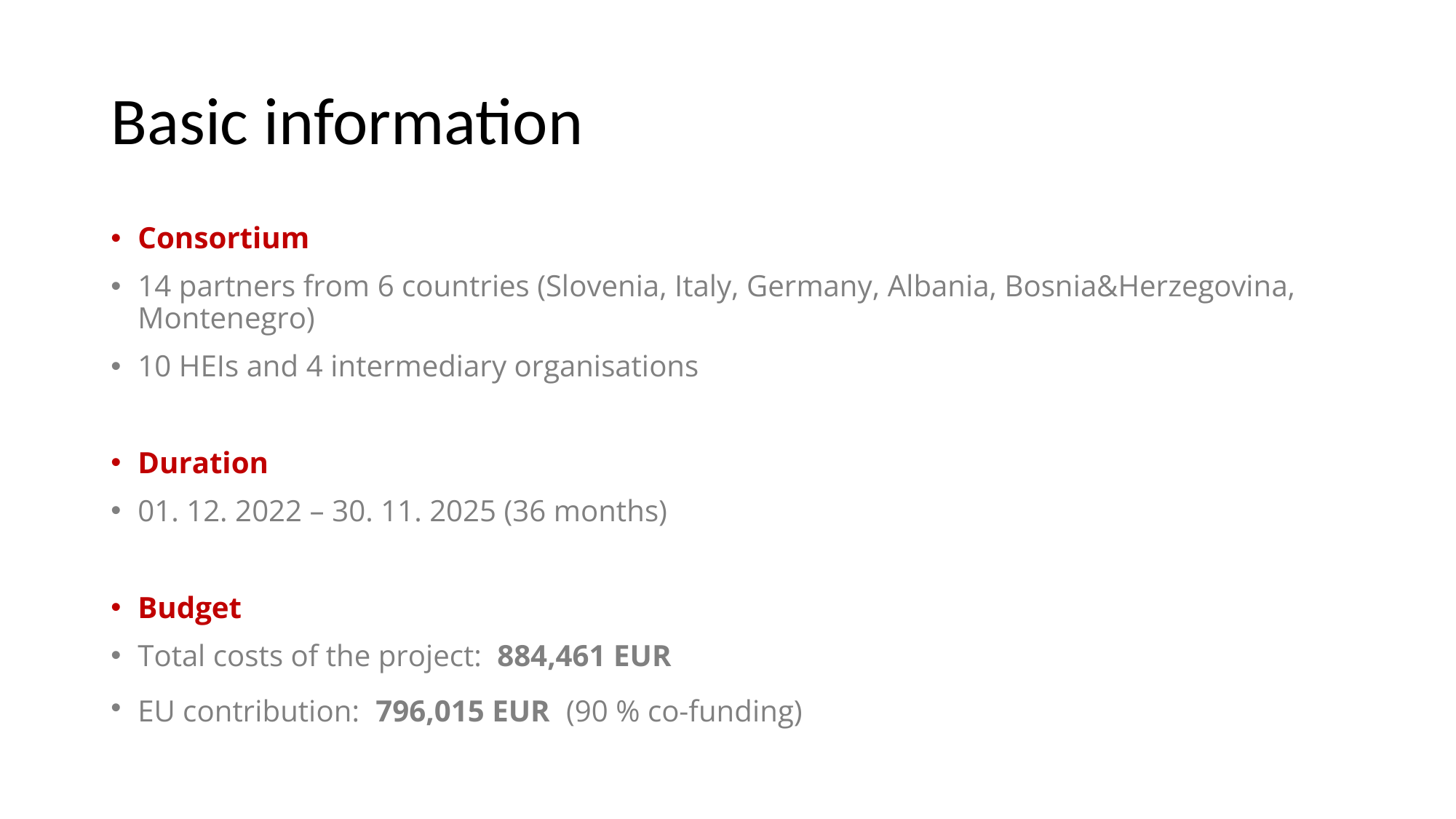

# Basic information
Consortium
14 partners from 6 countries (Slovenia, Italy, Germany, Albania, Bosnia&Herzegovina, Montenegro)
10 HEIs and 4 intermediary organisations

Duration
01. 12. 2022 – 30. 11. 2025 (36 months)

Budget
Total costs of the project:  884,461 EUR
EU contribution:  796,015 EUR  (90 % co-funding)